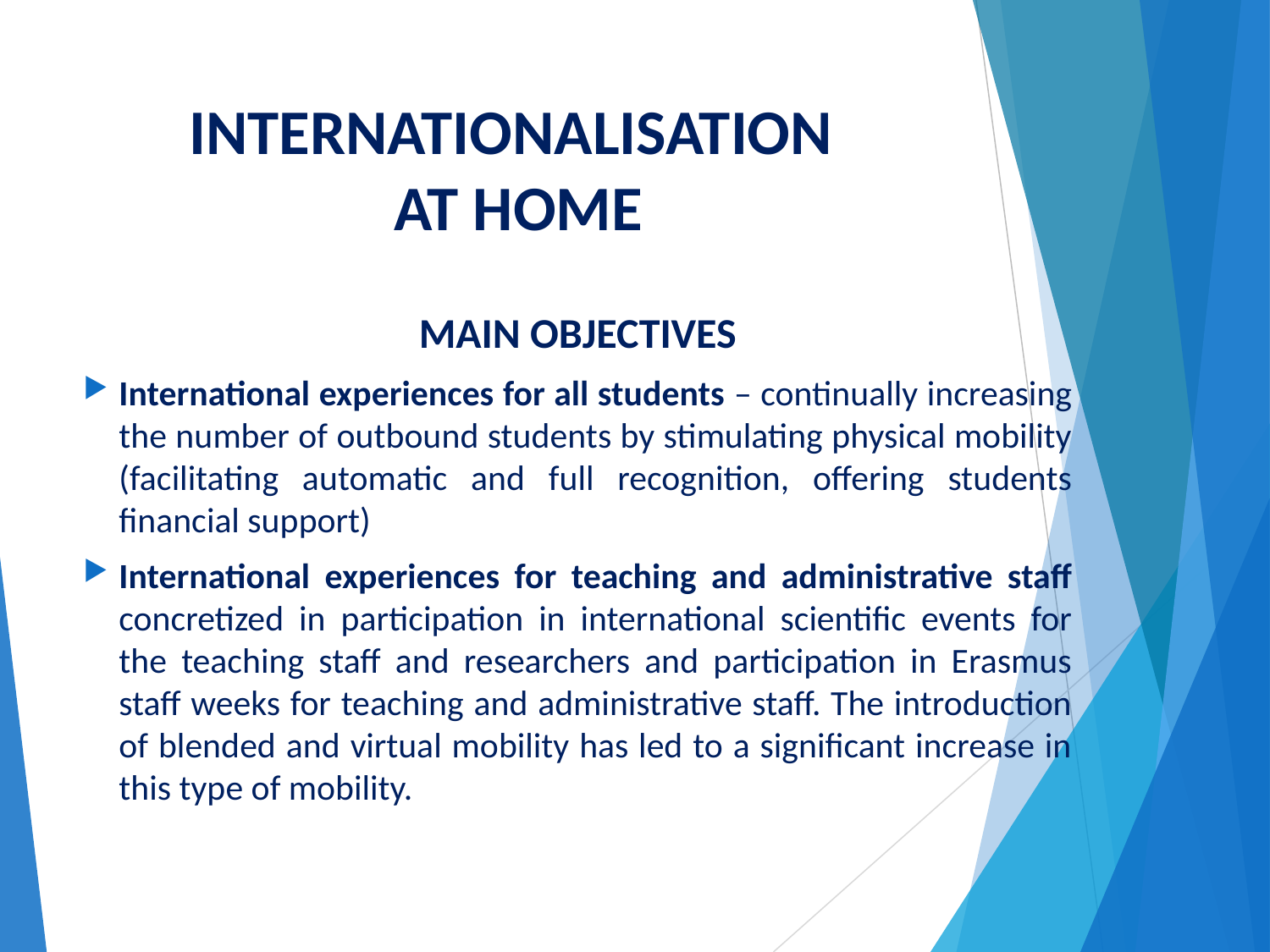

# INTERNATIONALISATION AT HOME
MAIN OBJECTIVES
International experiences for all students – continually increasing the number of outbound students by stimulating physical mobility (facilitating automatic and full recognition, offering students financial support)
International experiences for teaching and administrative staff concretized in participation in international scientific events for the teaching staff and researchers and participation in Erasmus staff weeks for teaching and administrative staff. The introduction of blended and virtual mobility has led to a significant increase in this type of mobility.